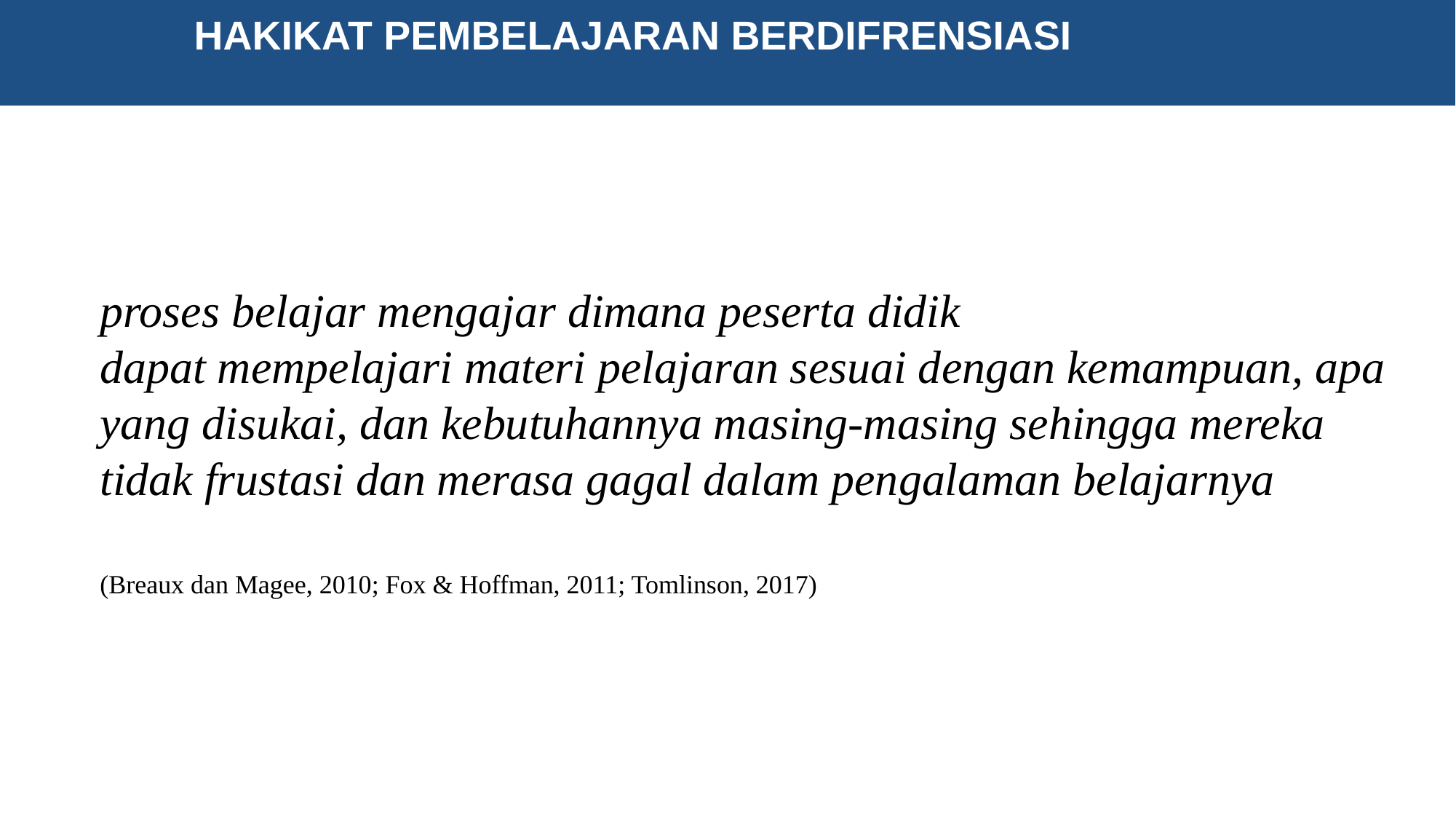

# HAKIKAT PEMBELAJARAN BERDIFRENSIASI

proses belajar mengajar dimana peserta didik
dapat mempelajari materi pelajaran sesuai dengan kemampuan, apa
yang disukai, dan kebutuhannya masing-masing sehingga mereka
tidak frustasi dan merasa gagal dalam pengalaman belajarnya

(Breaux dan Magee, 2010; Fox & Hoffman, 2011; Tomlinson, 2017)